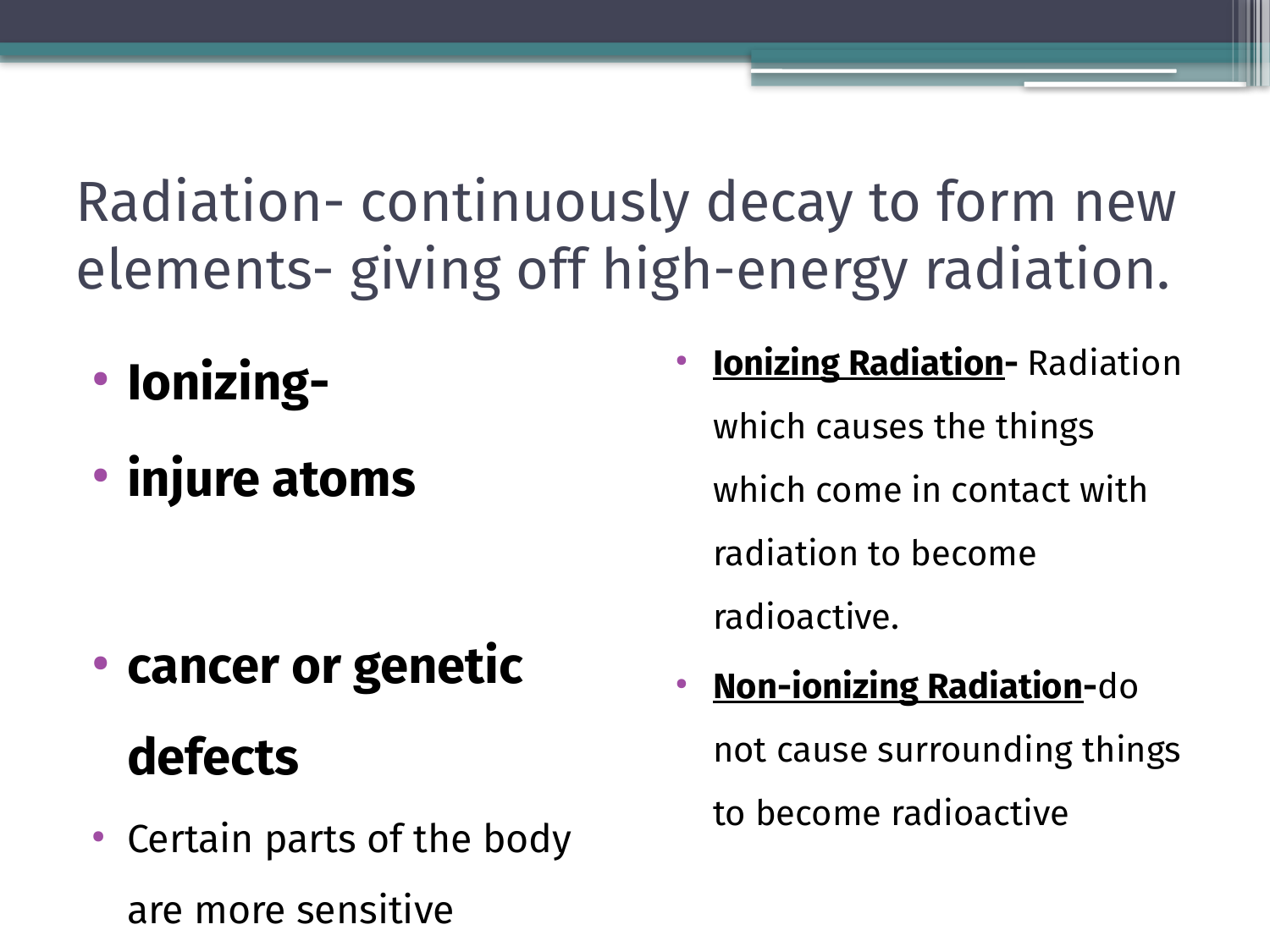

# Radiation- continuously decay to form new elements- giving off high-energy radiation.
Ionizing-
injure atoms
cancer or genetic defects
Certain parts of the body are more sensitive

Ionizing Radiation- Radiation which causes the things which come in contact with radiation to become radioactive.
Non-ionizing Radiation-do not cause surrounding things to become radioactive